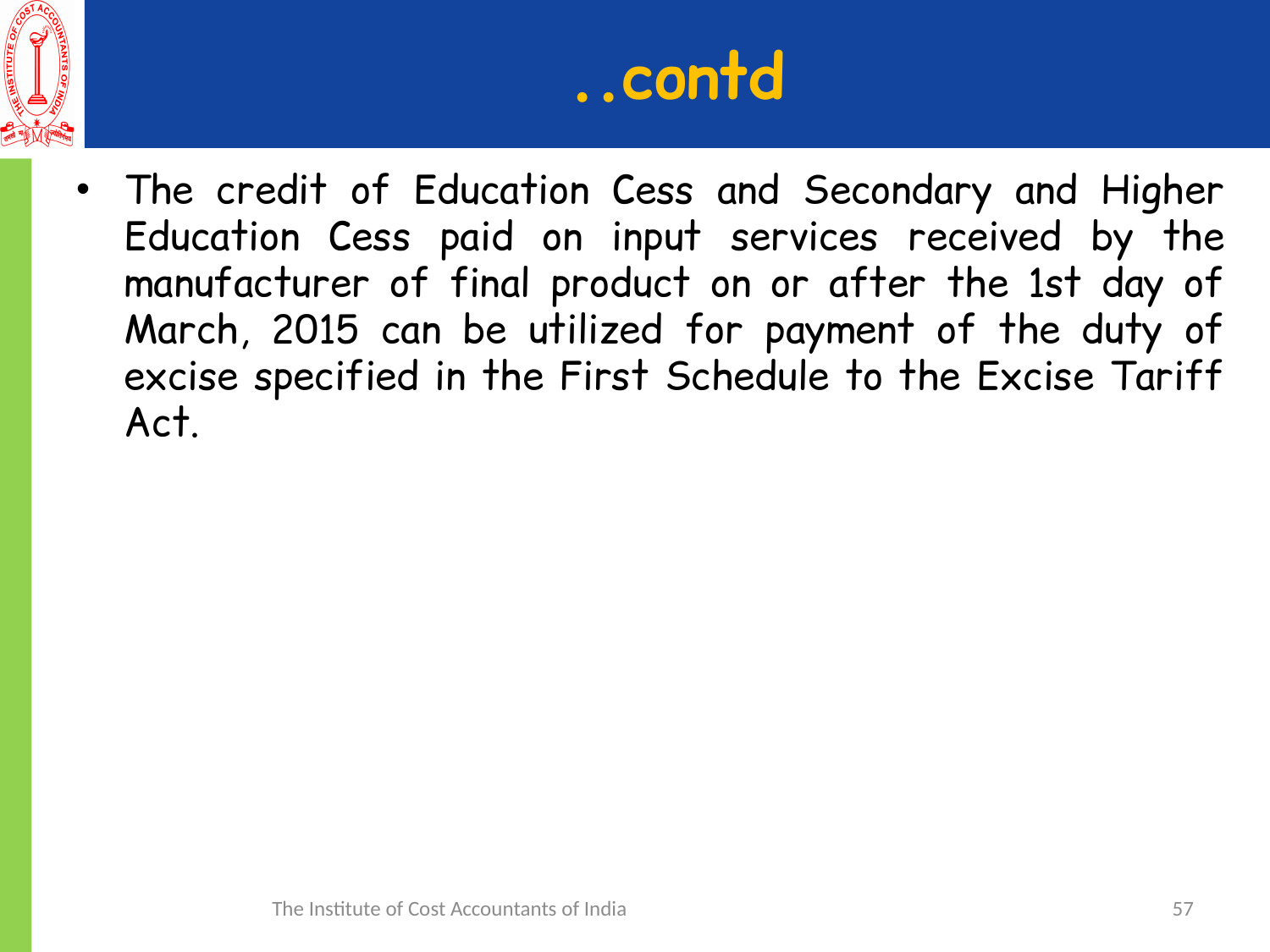

# ..contd
The credit of Education Cess and Secondary and Higher Education Cess paid on input services received by the manufacturer of final product on or after the 1st day of March, 2015 can be utilized for payment of the duty of excise specified in the First Schedule to the Excise Tariff Act.
The Institute of Cost Accountants of India
57